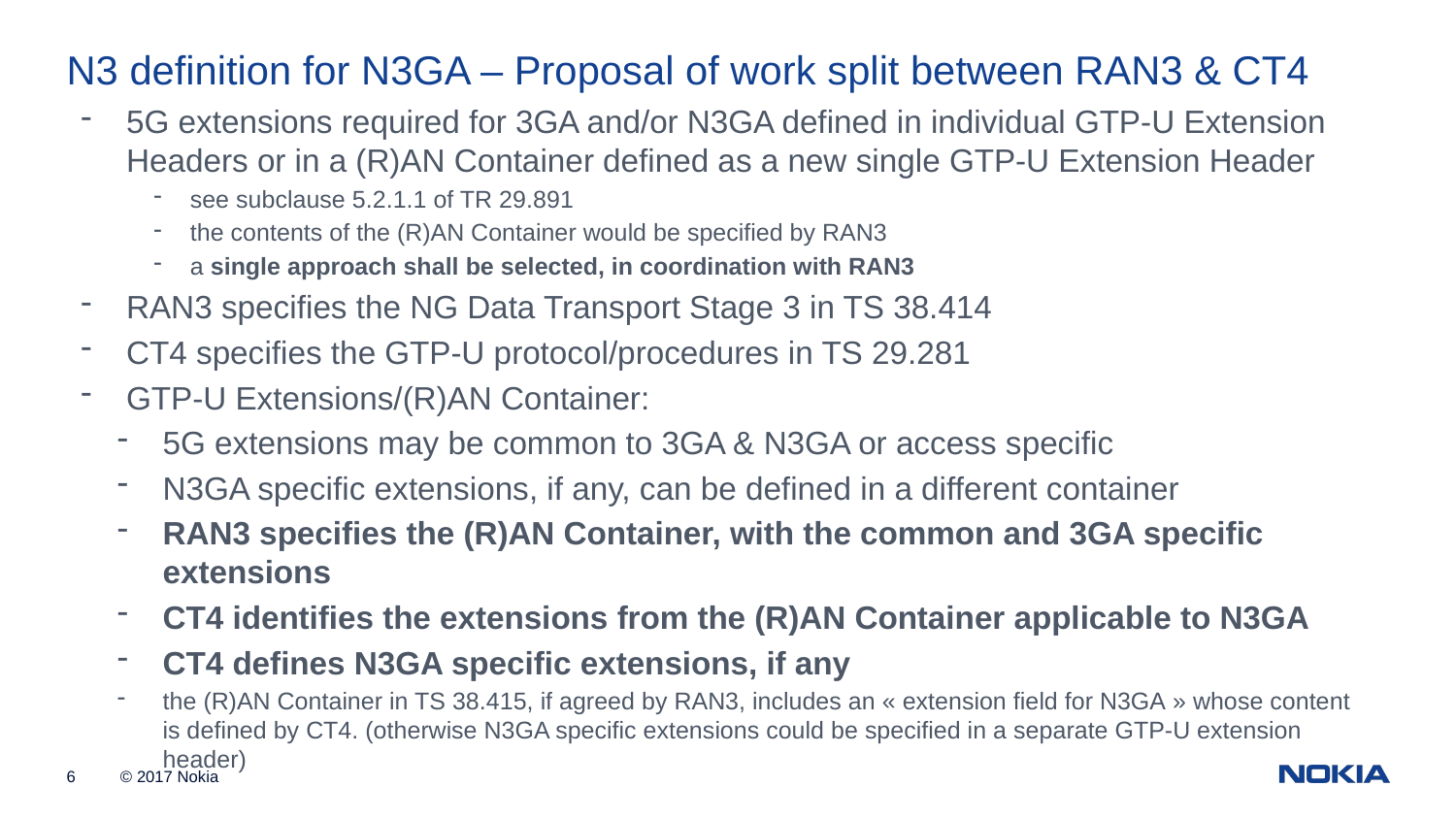

# N3 definition for N3GA – Proposal of work split between RAN3 & CT4
5G extensions required for 3GA and/or N3GA defined in individual GTP-U Extension Headers or in a (R)AN Container defined as a new single GTP-U Extension Header
see subclause 5.2.1.1 of TR 29.891
the contents of the (R)AN Container would be specified by RAN3
a single approach shall be selected, in coordination with RAN3
RAN3 specifies the NG Data Transport Stage 3 in TS 38.414
CT4 specifies the GTP-U protocol/procedures in TS 29.281
GTP-U Extensions/(R)AN Container:
5G extensions may be common to 3GA & N3GA or access specific
N3GA specific extensions, if any, can be defined in a different container
RAN3 specifies the (R)AN Container, with the common and 3GA specific extensions
CT4 identifies the extensions from the (R)AN Container applicable to N3GA
CT4 defines N3GA specific extensions, if any
the (R)AN Container in TS 38.415, if agreed by RAN3, includes an « extension field for N3GA » whose content is defined by CT4. (otherwise N3GA specific extensions could be specified in a separate GTP-U extension header)